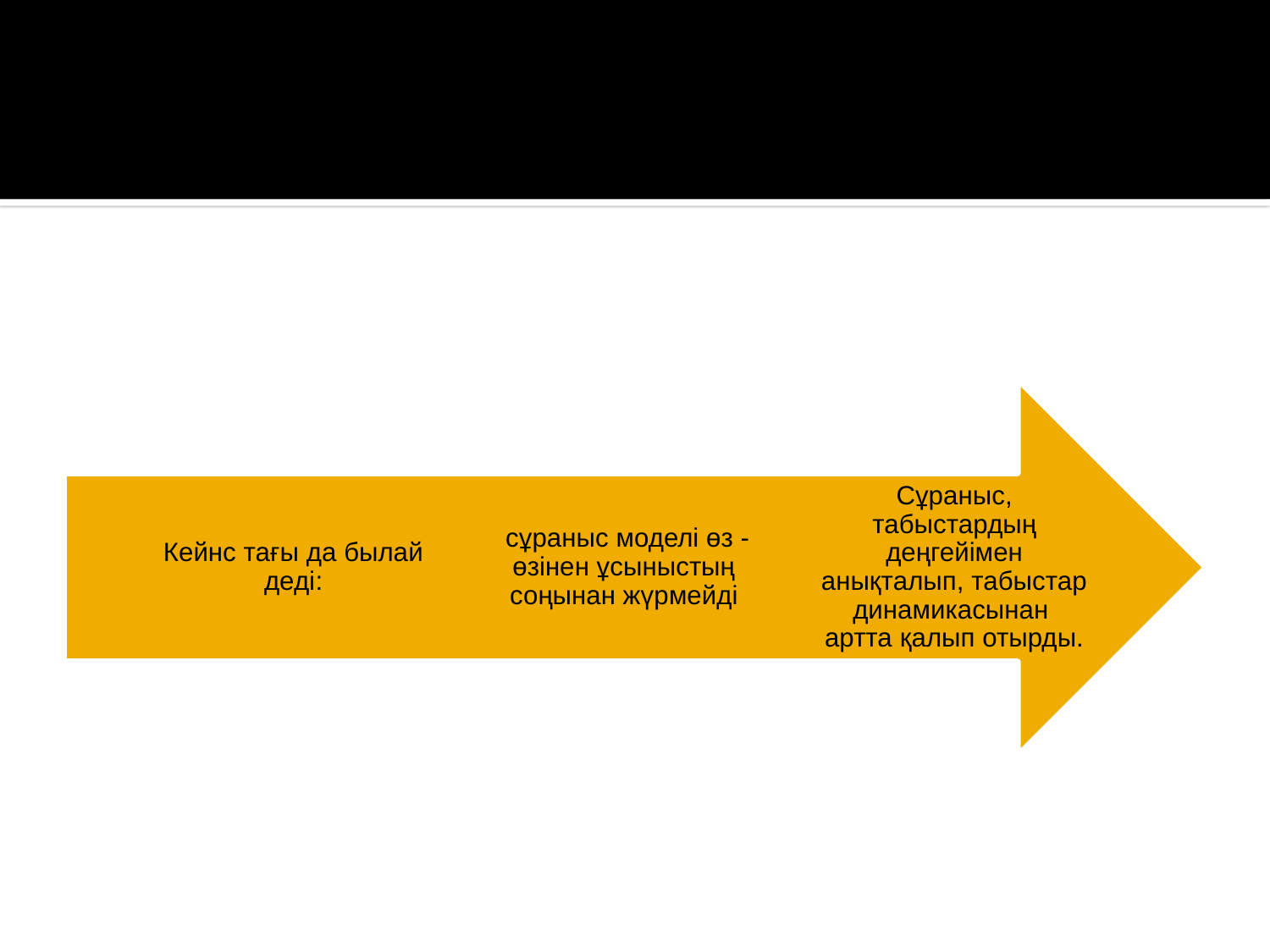

Сұраныс, табыстардың деңгейімен анықталып, табыстар динамикасынан  артта қалып отырды.
 сұраныс моделі өз - өзінен ұсыныстың соңынан жүрмейді
Кейнс тағы да былай деді: